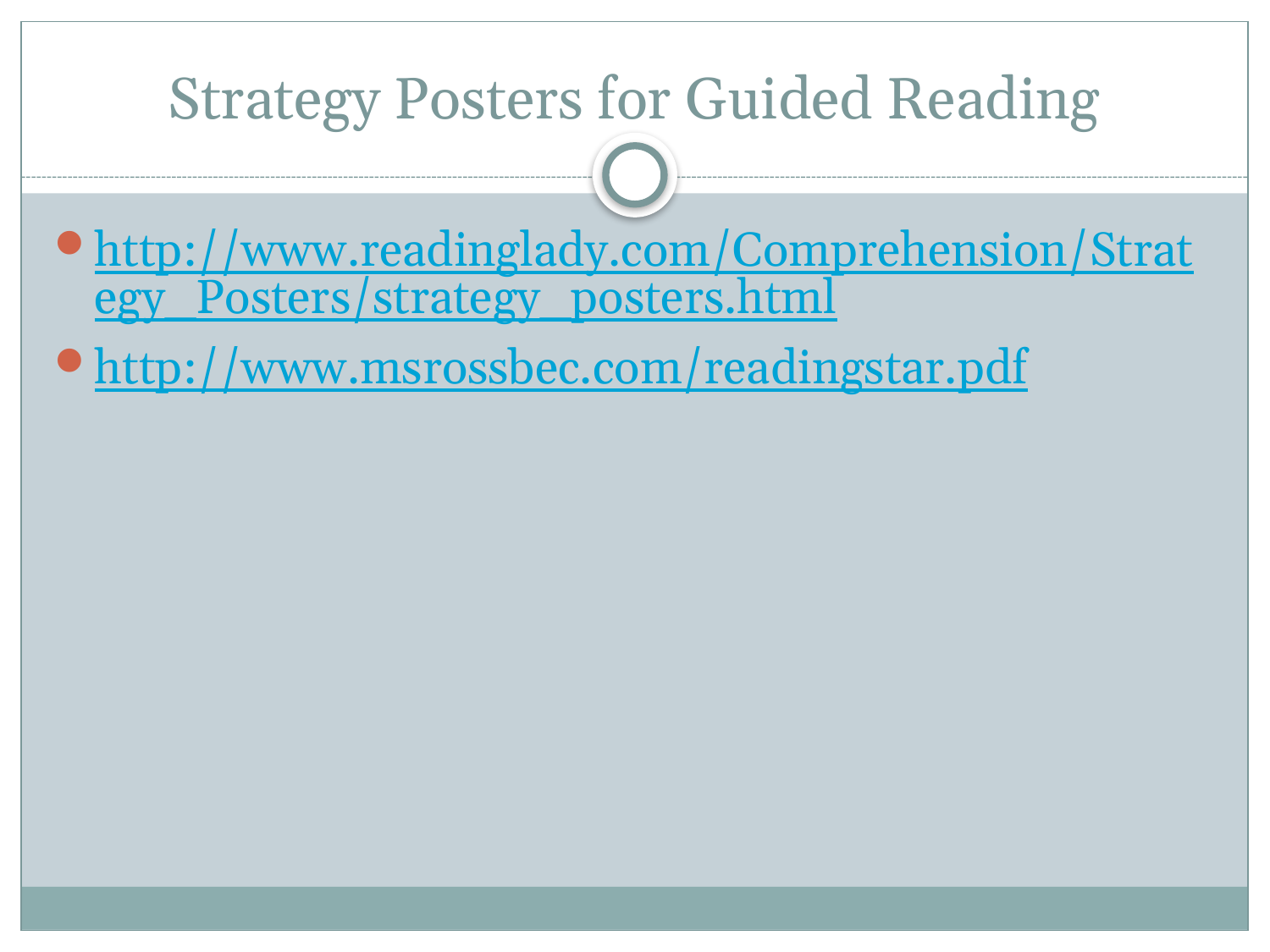

# Strategy Posters for Guided Reading
http://www.readinglady.com/Comprehension/Strategy_Posters/strategy_posters.html
http://www.msrossbec.com/readingstar.pdf